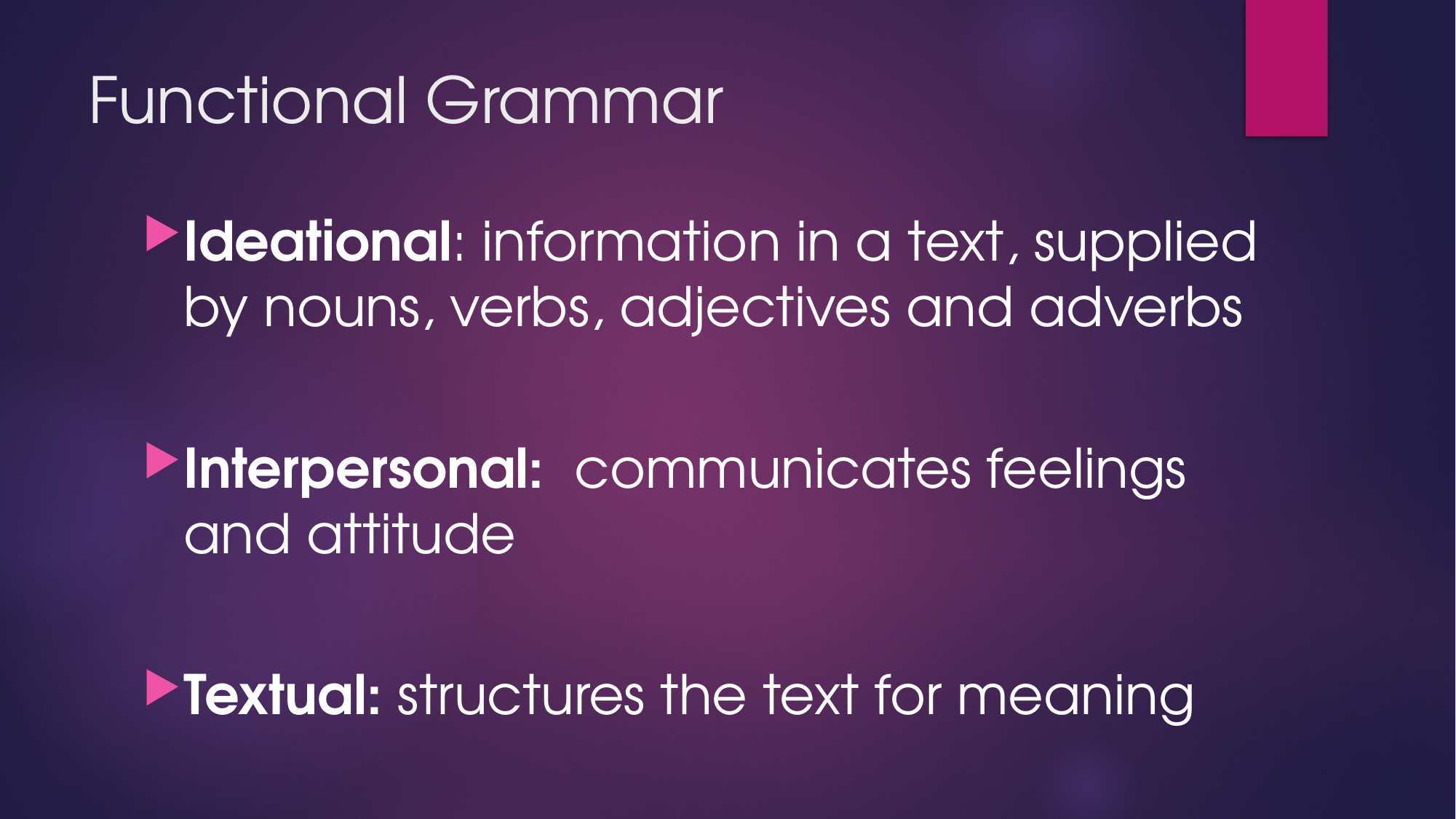

# Functional Grammar
Ideational: information in a text, supplied by nouns, verbs, adjectives and adverbs

Interpersonal:  communicates feelings and attitude

Textual: structures the text for meaning